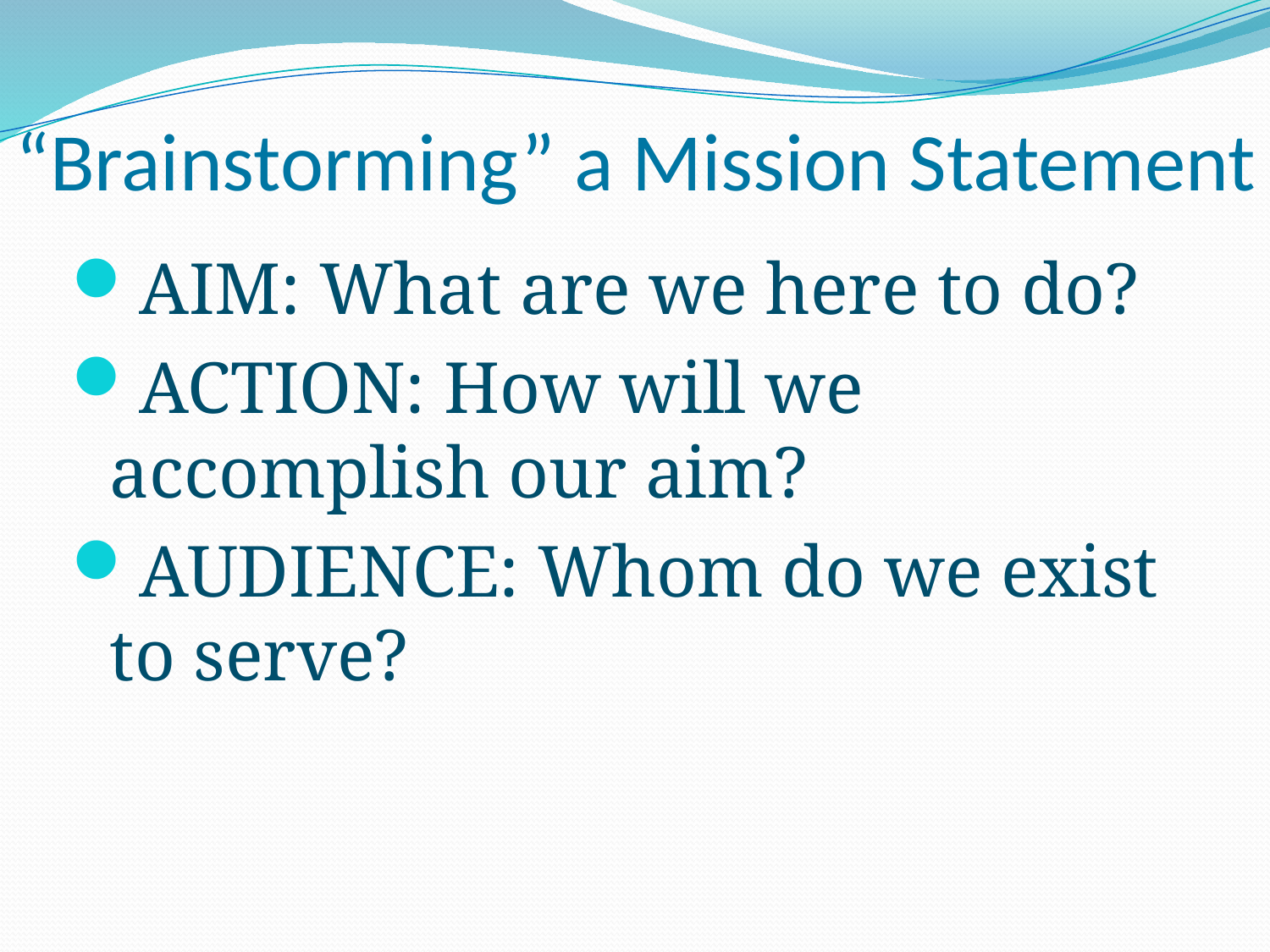

# “Brainstorming” a Mission Statement
AIM: What are we here to do?
ACTION: How will we accomplish our aim?
AUDIENCE: Whom do we exist to serve?